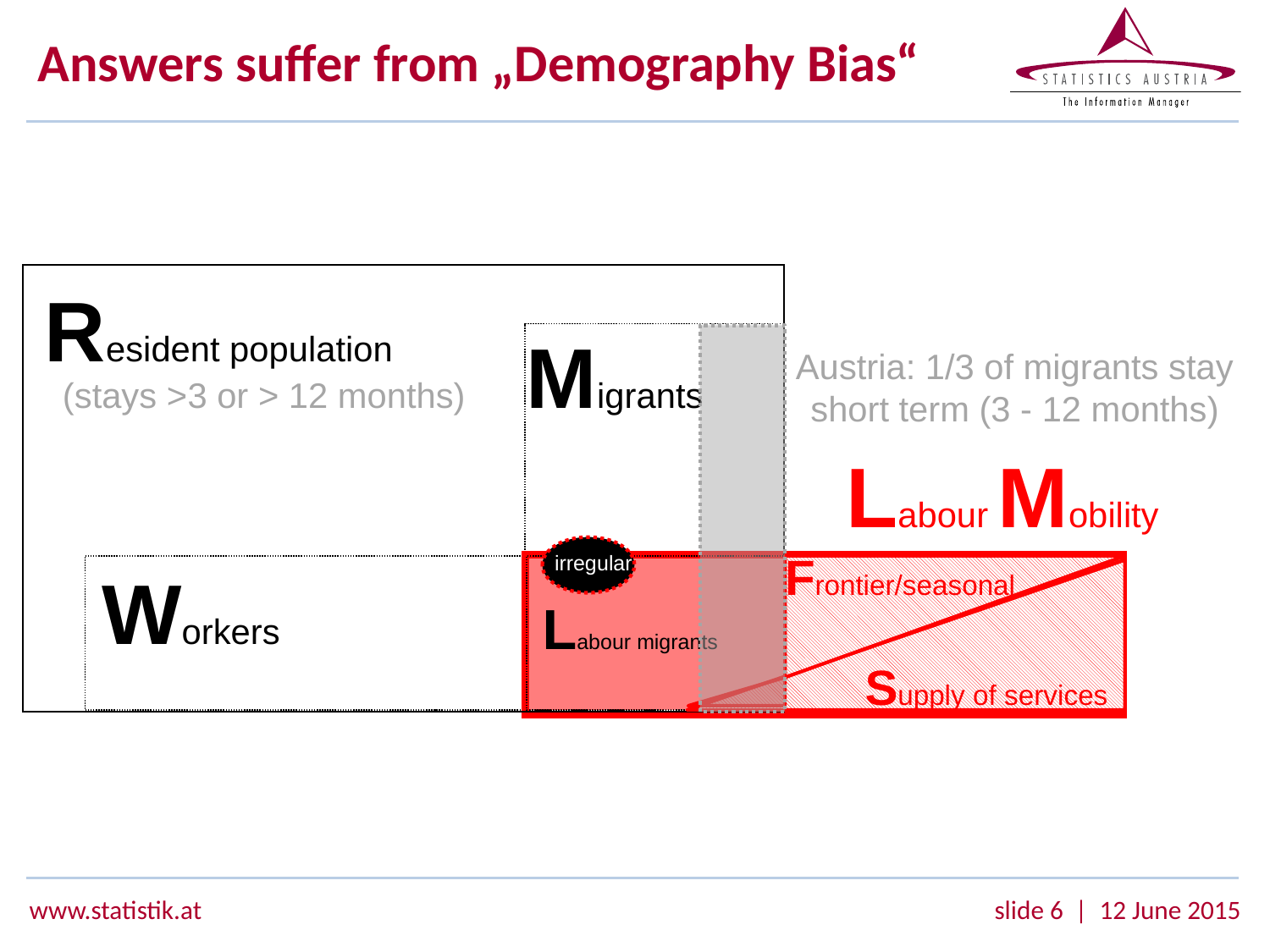

# Answers suffer from „Demography Bias“

Resident population

Migrants

Austria: 1/3 of migrants stay short term (3 - 12 months)

(stays >3 or > 12 months)
Labour Mobility

irregular
Frontier/seasonal

Workers

Labour migrants
Non-migrant foreign workers
Supply of services